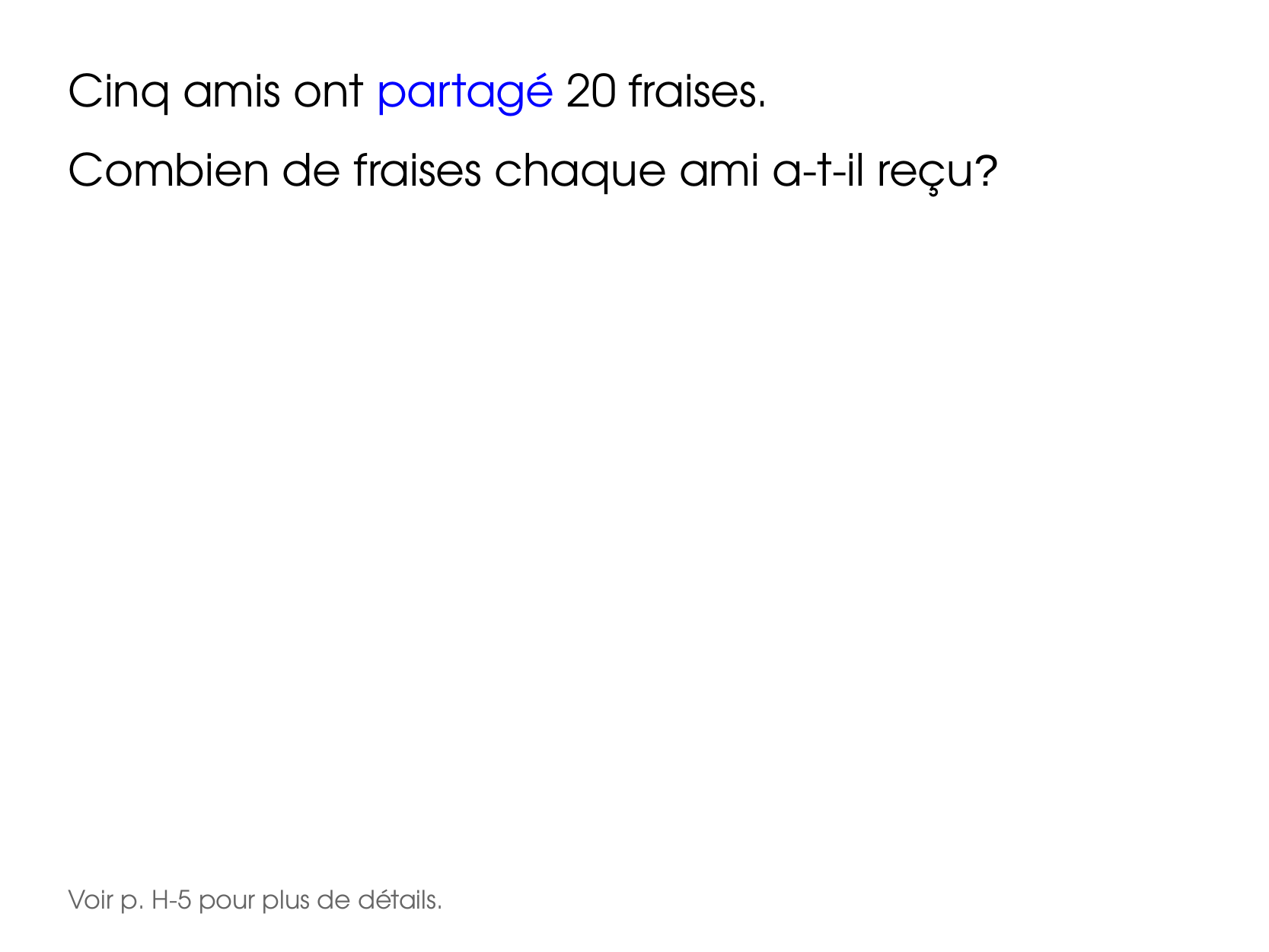

Cinq amis ont partagé 20 fraises.
Combien de fraises chaque ami a-t-il reçu?
Voir p. H-5 pour plus de détails.